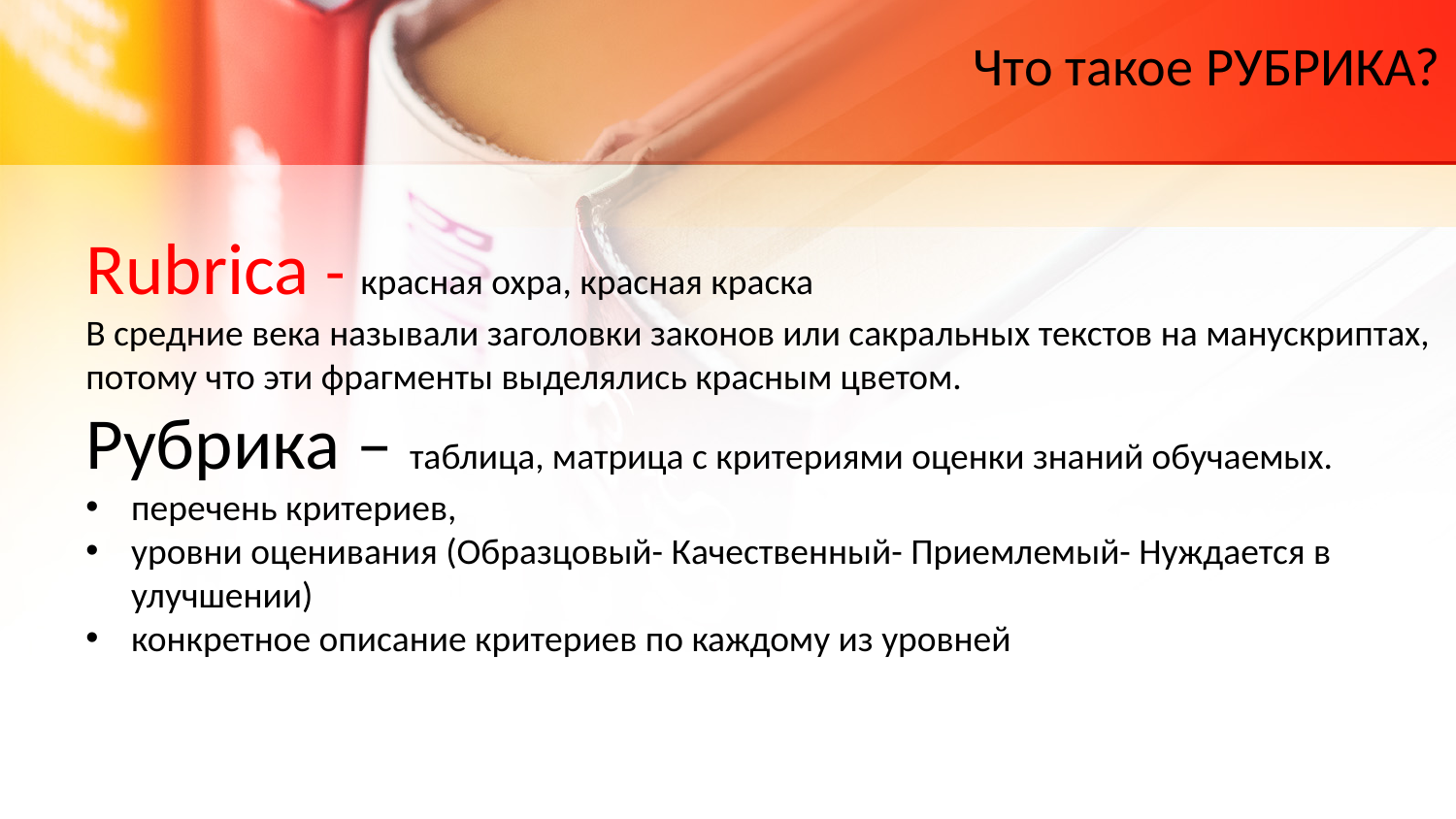

# Что такое РУБРИКА?
Rubrica - красная охра, красная краска
В средние века называли заголовки законов или сакральных текстов на манускриптах, потому что эти фрагменты выделялись красным цветом.
Рубрика – таблица, матрица с критериями оценки знаний обучаемых.
перечень критериев,
уровни оценивания (Образцовый- Качественный- Приемлемый- Нуждается в улучшении)
конкретное описание критериев по каждому из уровней